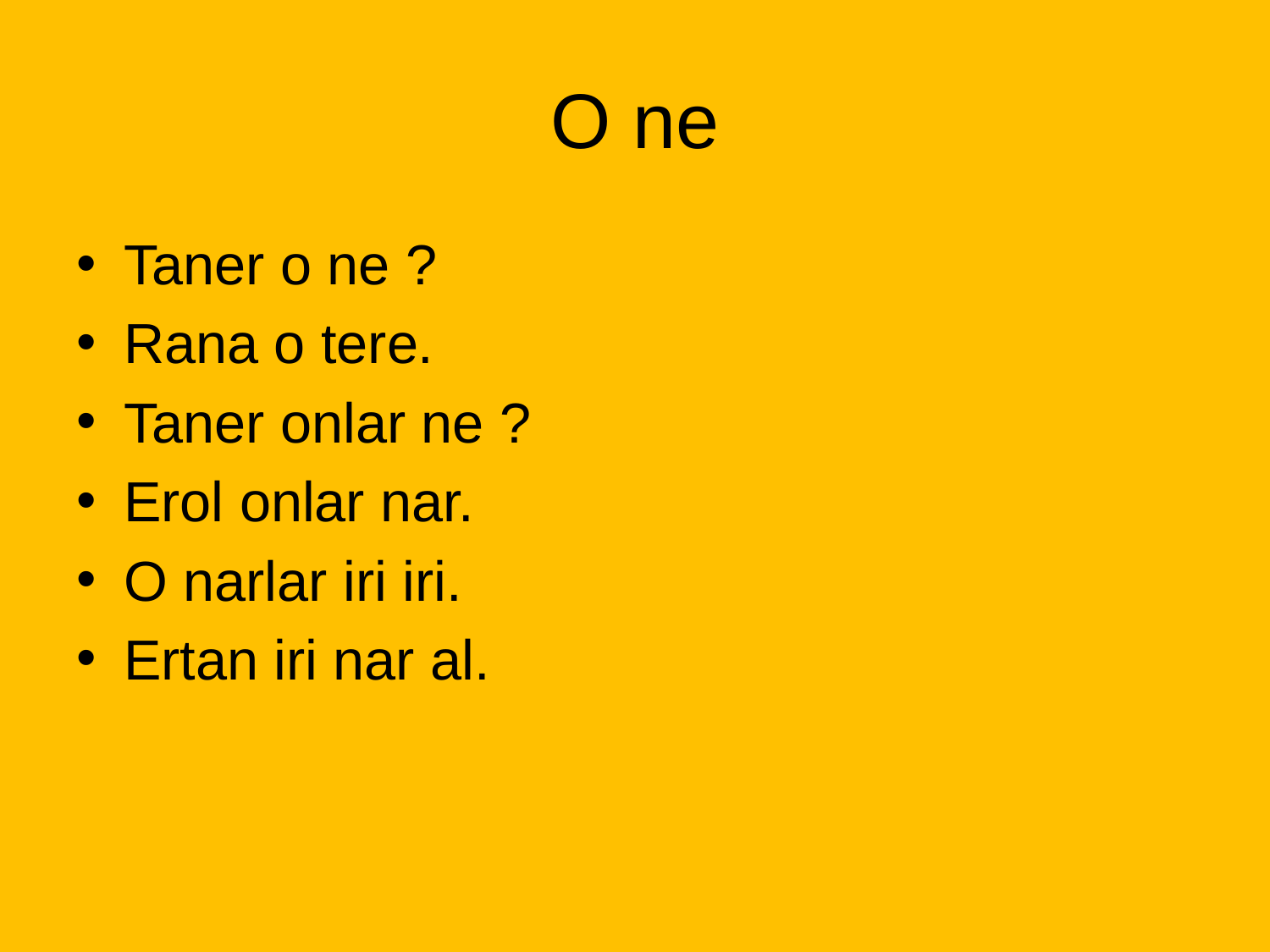

# O ne
Taner o ne ?
Rana o tere.
Taner onlar ne ?
Erol onlar nar.
O narlar iri iri.
Ertan iri nar al.